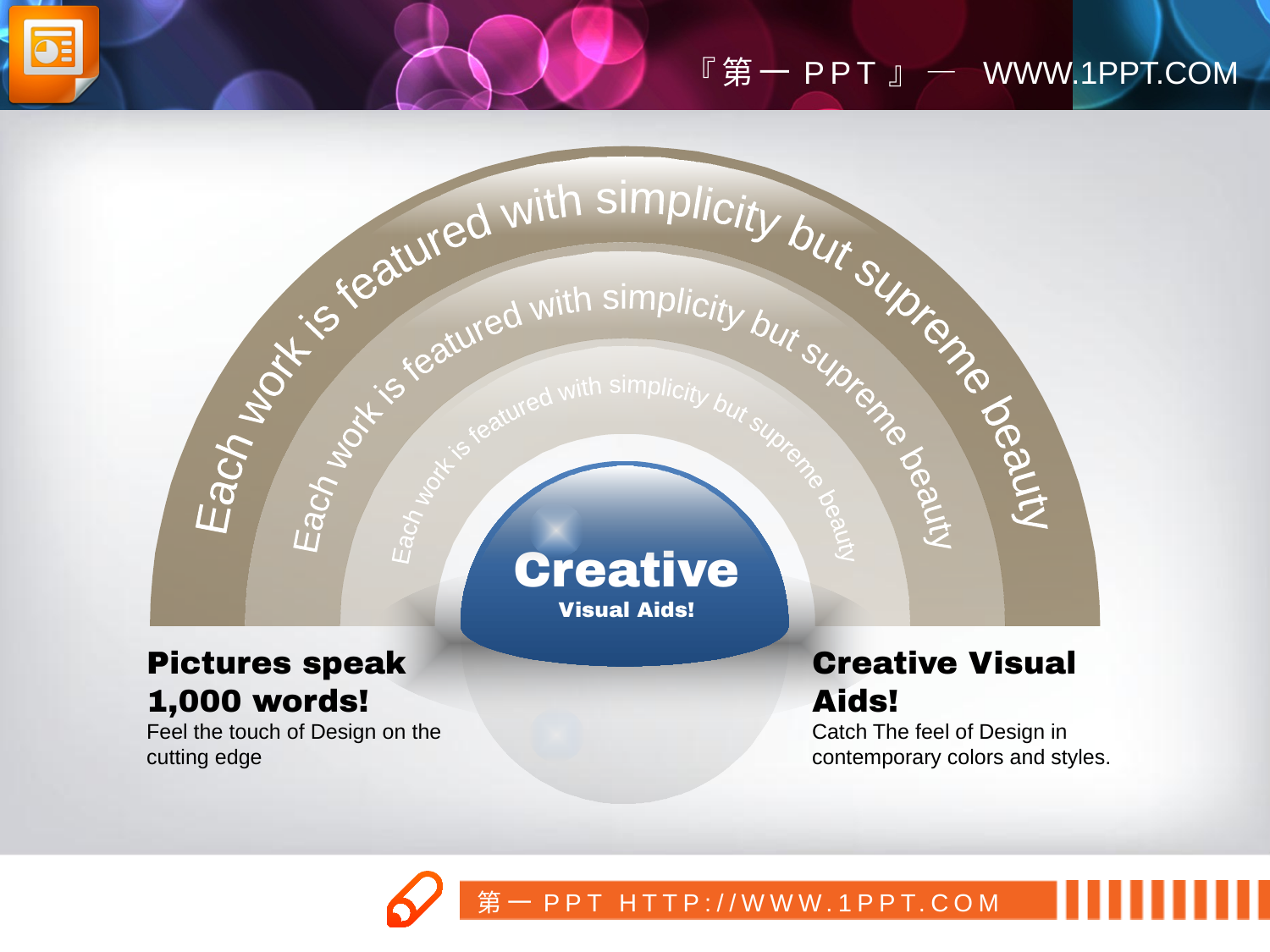

Each work is featured with simplicity but supreme beauty

Each work is featured with simplicity but supreme beauty

Each work is featured with simplicity but supreme beauty

Creative
Visual Aids!
Pictures speak
1,000 words!
Feel the touch of Design on the
cutting edge
Creative Visual
Aids!
Catch The feel of Design in
contemporary colors and styles.